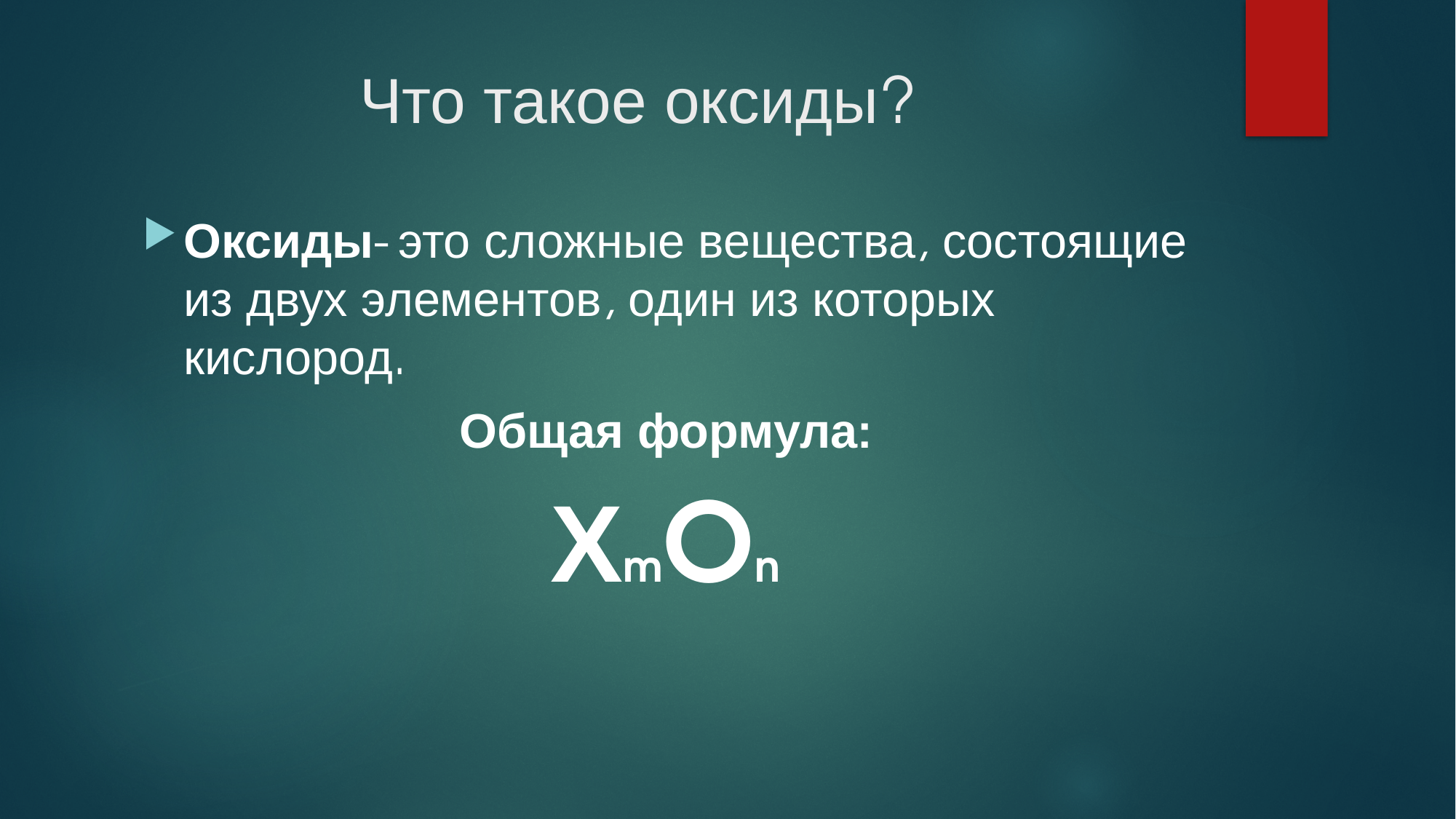

# Что такое оксиды?
Оксиды- это сложные вещества, состоящие из двух элементов, один из которых кислород.
Общая формула:
ХmOn